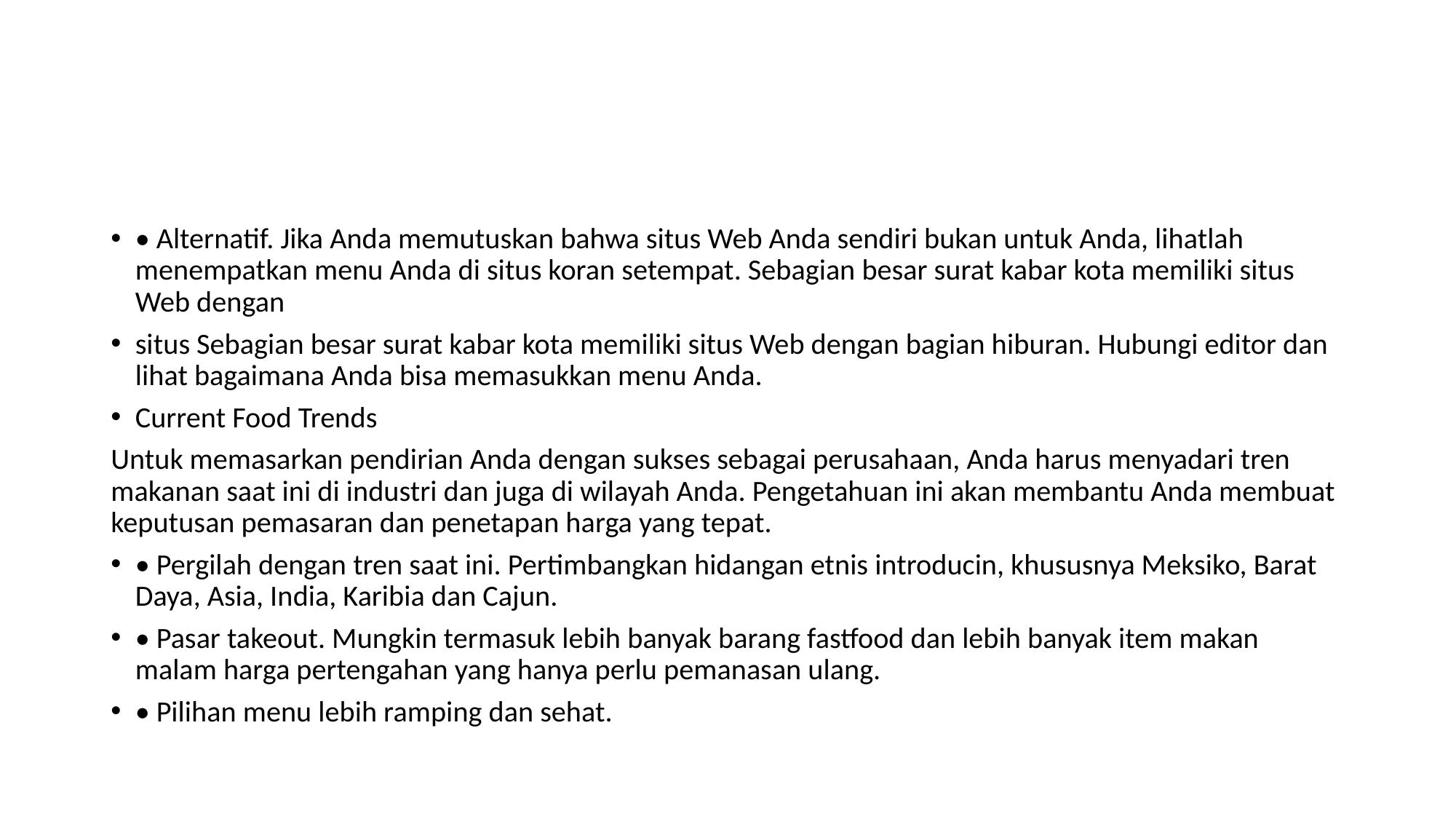

#
• Alternatif. Jika Anda memutuskan bahwa situs Web Anda sendiri bukan untuk Anda, lihatlah menempatkan menu Anda di situs koran setempat. Sebagian besar surat kabar kota memiliki situs Web dengan
situs Sebagian besar surat kabar kota memiliki situs Web dengan bagian hiburan. Hubungi editor dan lihat bagaimana Anda bisa memasukkan menu Anda.
Current Food Trends
Untuk memasarkan pendirian Anda dengan sukses sebagai perusahaan, Anda harus menyadari tren makanan saat ini di industri dan juga di wilayah Anda. Pengetahuan ini akan membantu Anda membuat keputusan pemasaran dan penetapan harga yang tepat.
• Pergilah dengan tren saat ini. Pertimbangkan hidangan etnis introducin, khususnya Meksiko, Barat Daya, Asia, India, Karibia dan Cajun.
• Pasar takeout. Mungkin termasuk lebih banyak barang fastfood dan lebih banyak item makan malam harga pertengahan yang hanya perlu pemanasan ulang.
• Pilihan menu lebih ramping dan sehat.